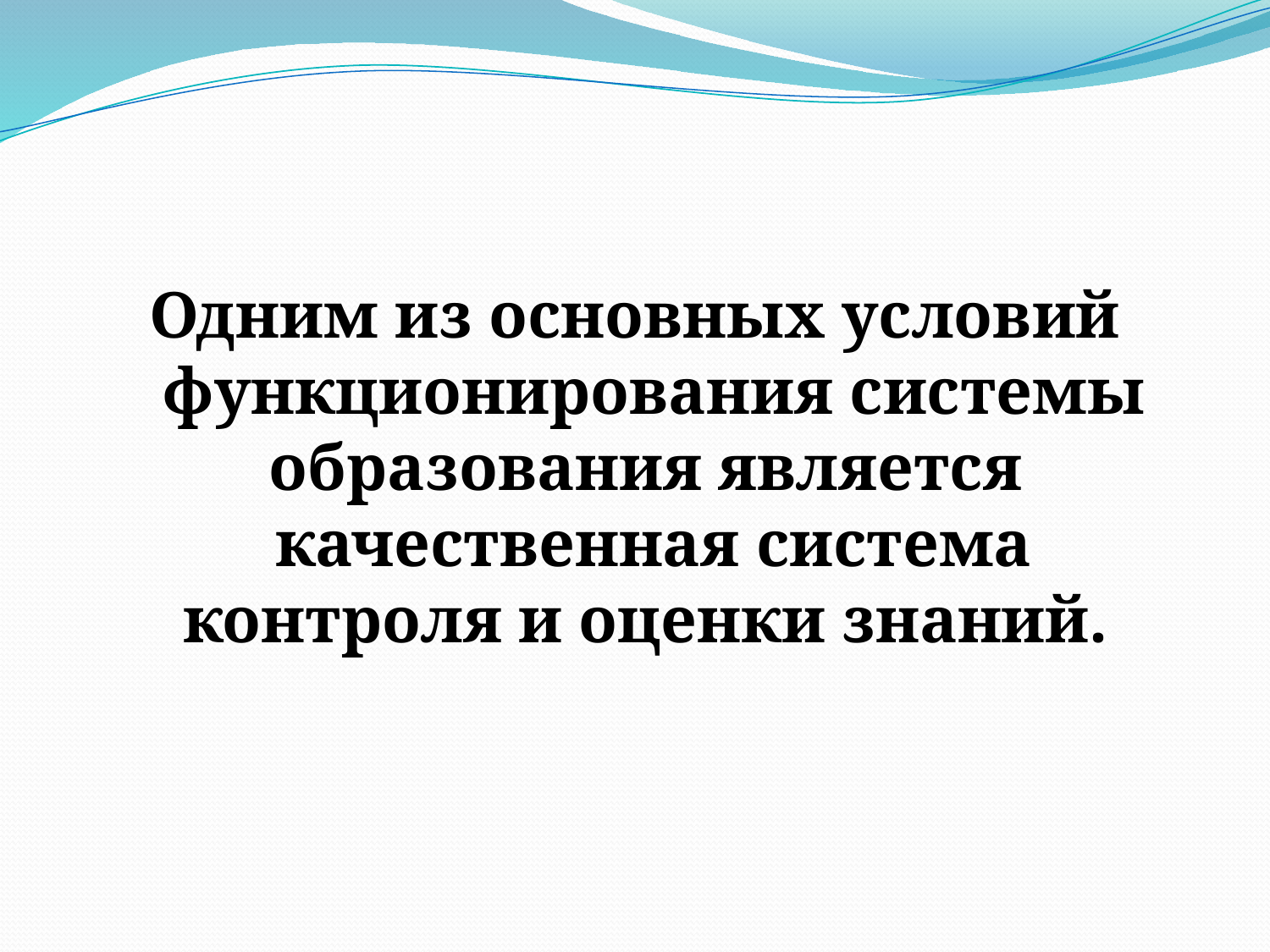

Одним из основных условий функционирования системы образования является  качественная система контроля и оценки знаний.